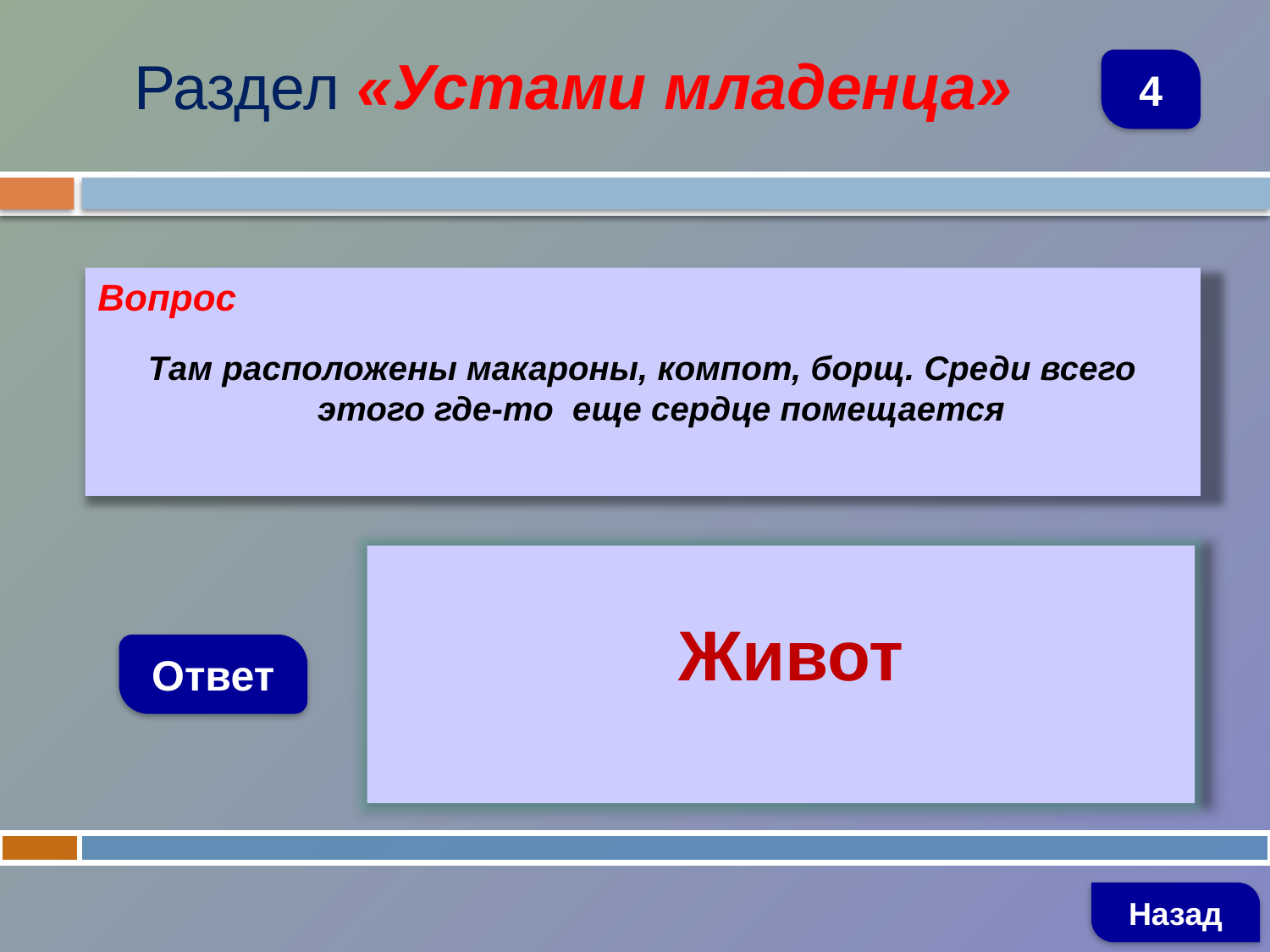

Раздел «Устами младенца»
4
Вопрос

Там расположены макароны, компот, борщ. Среди всего этого где-то  еще сердце помещается

 Живот
Ответ

Назад